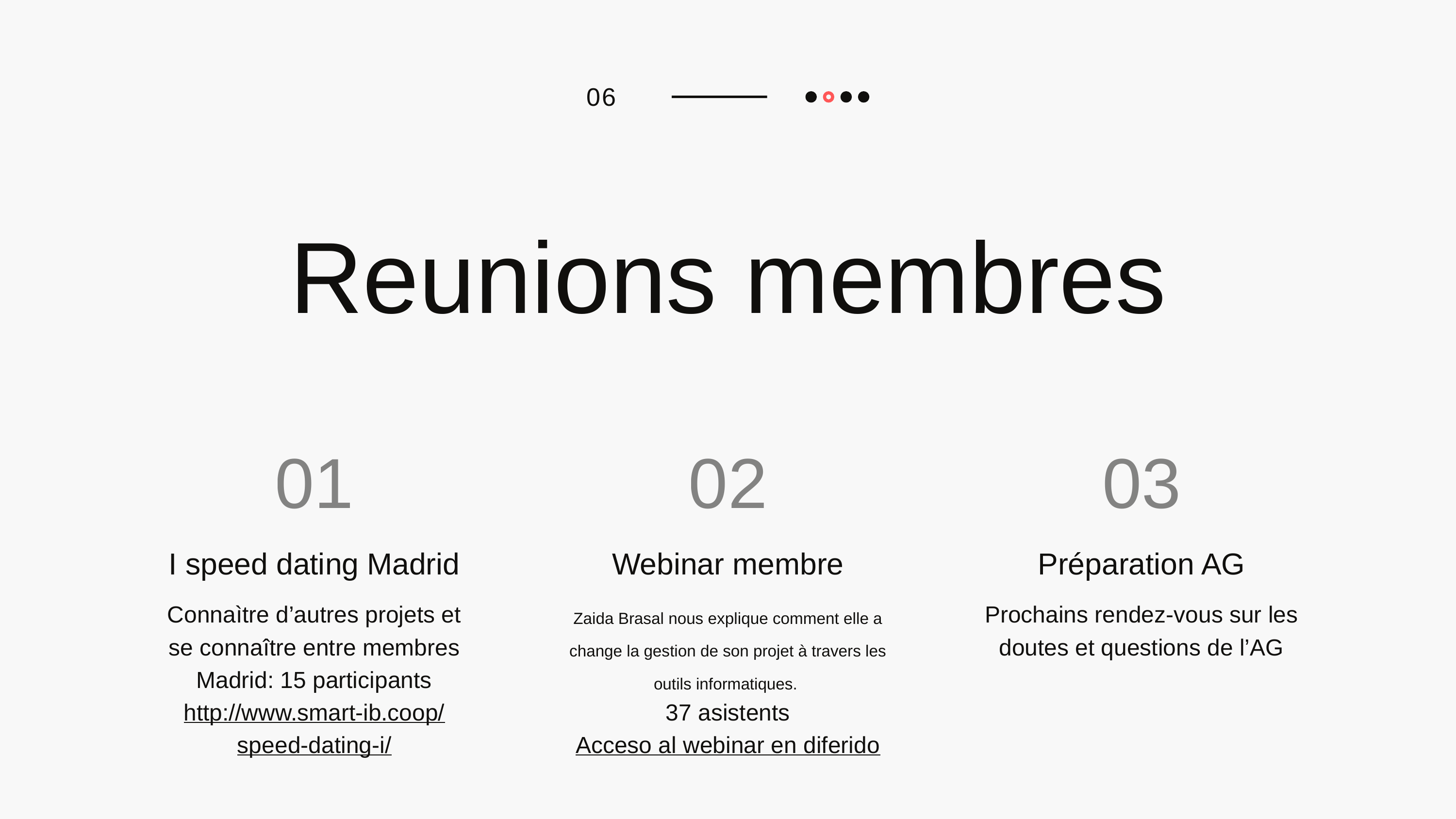

06

Reunions membres
01
I speed dating Madrid
Connaìtre d’autres projets et se connaître entre membres
Madrid: 15 participants
http://www.smart-ib.coop/speed-dating-i/
02
Webinar membre
Zaida Brasal nous explique comment elle a change la gestion de son projet à travers les outils informatiques.
37 asistents
Acceso al webinar en diferido

03
Préparation AG
Prochains rendez-vous sur les doutes et questions de l’AG